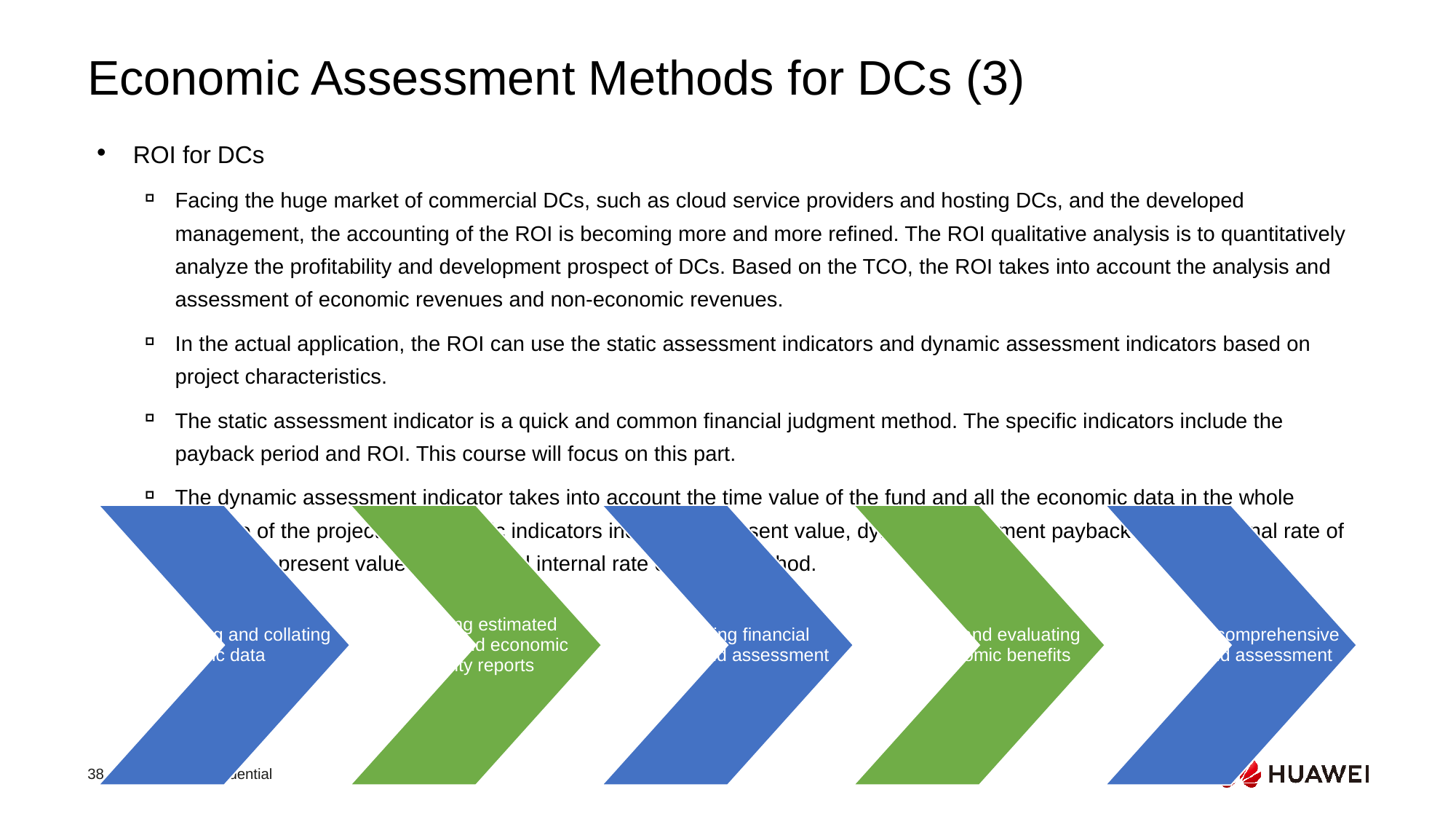

# Economic Assessment Methods for DCs (3)
ROI for DCs
Facing the huge market of commercial DCs, such as cloud service providers and hosting DCs, and the developed management, the accounting of the ROI is becoming more and more refined. The ROI qualitative analysis is to quantitatively analyze the profitability and development prospect of DCs. Based on the TCO, the ROI takes into account the analysis and assessment of economic revenues and non-economic revenues.
In the actual application, the ROI can use the static assessment indicators and dynamic assessment indicators based on project characteristics.
The static assessment indicator is a quick and common financial judgment method. The specific indicators include the payback period and ROI. This course will focus on this part.
The dynamic assessment indicator takes into account the time value of the fund and all the economic data in the whole lifecycle of the project. The specific indicators include net present value, dynamic investment payback period, internal rate of return, net present value method, and internal rate of return method.
Summarizing and collating basic data
Preparing estimated financial and economic activity reports
Conducting financial analysis and assessment
Analyzing and evaluating non-economic benefits
Performing comprehensive analysis and assessment